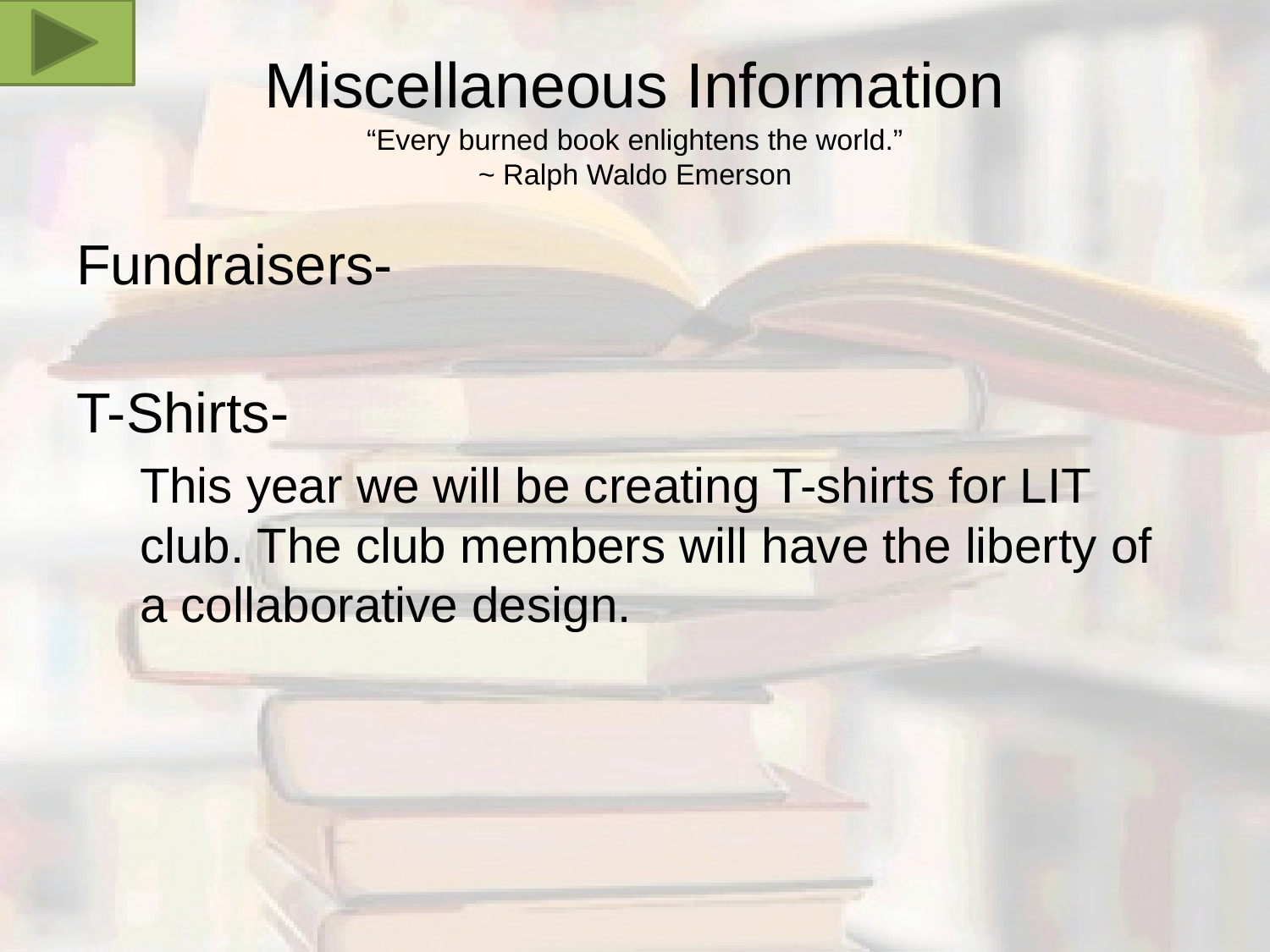

# Miscellaneous Information “Every burned book enlightens the world.” ~ Ralph Waldo Emerson
Fundraisers-

T-Shirts-
This year we will be creating T-shirts for LIT club. The club members will have the liberty of a collaborative design.